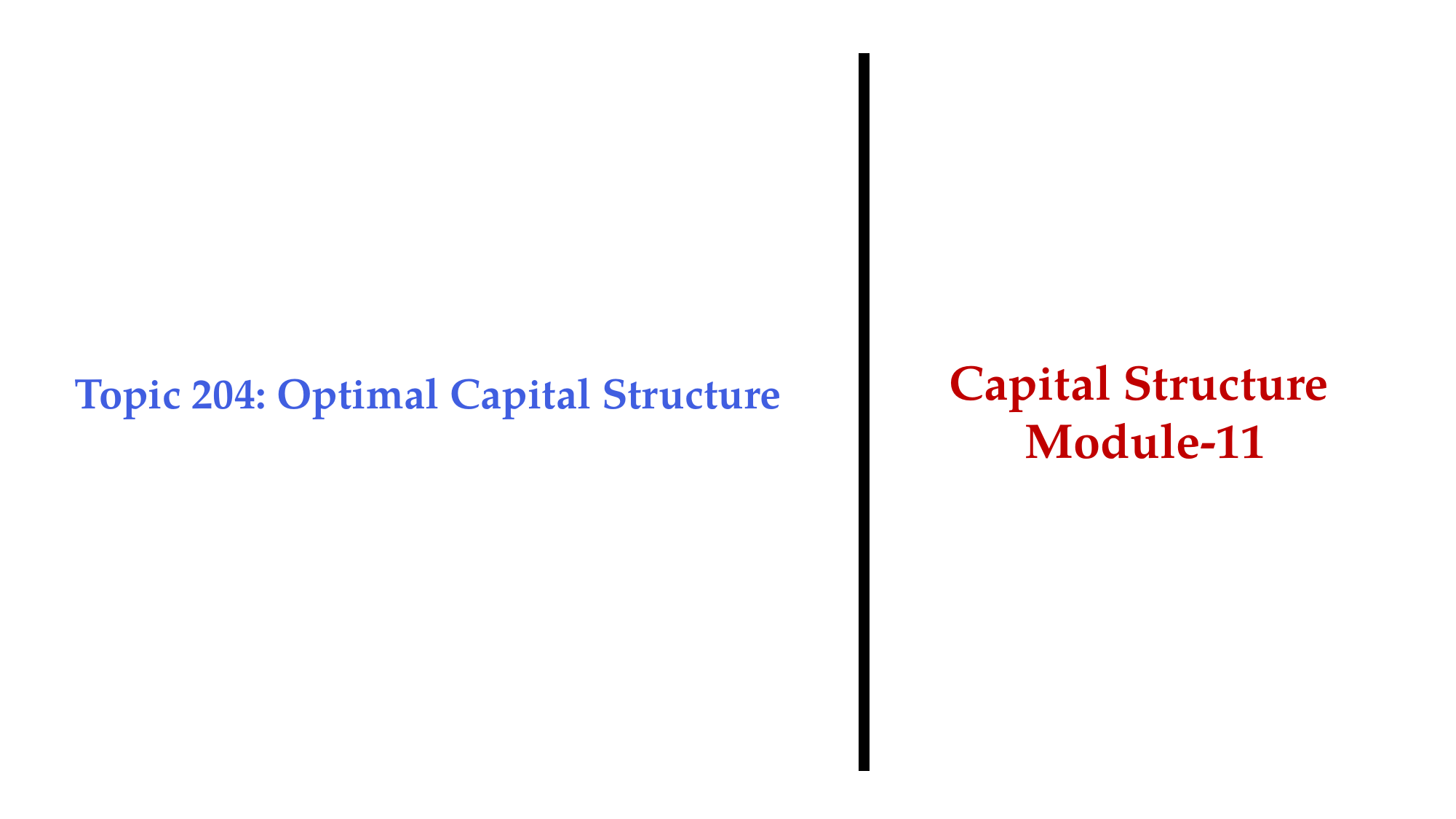

Topic 204: Optimal Capital Structure
Capital Structure
Module-11